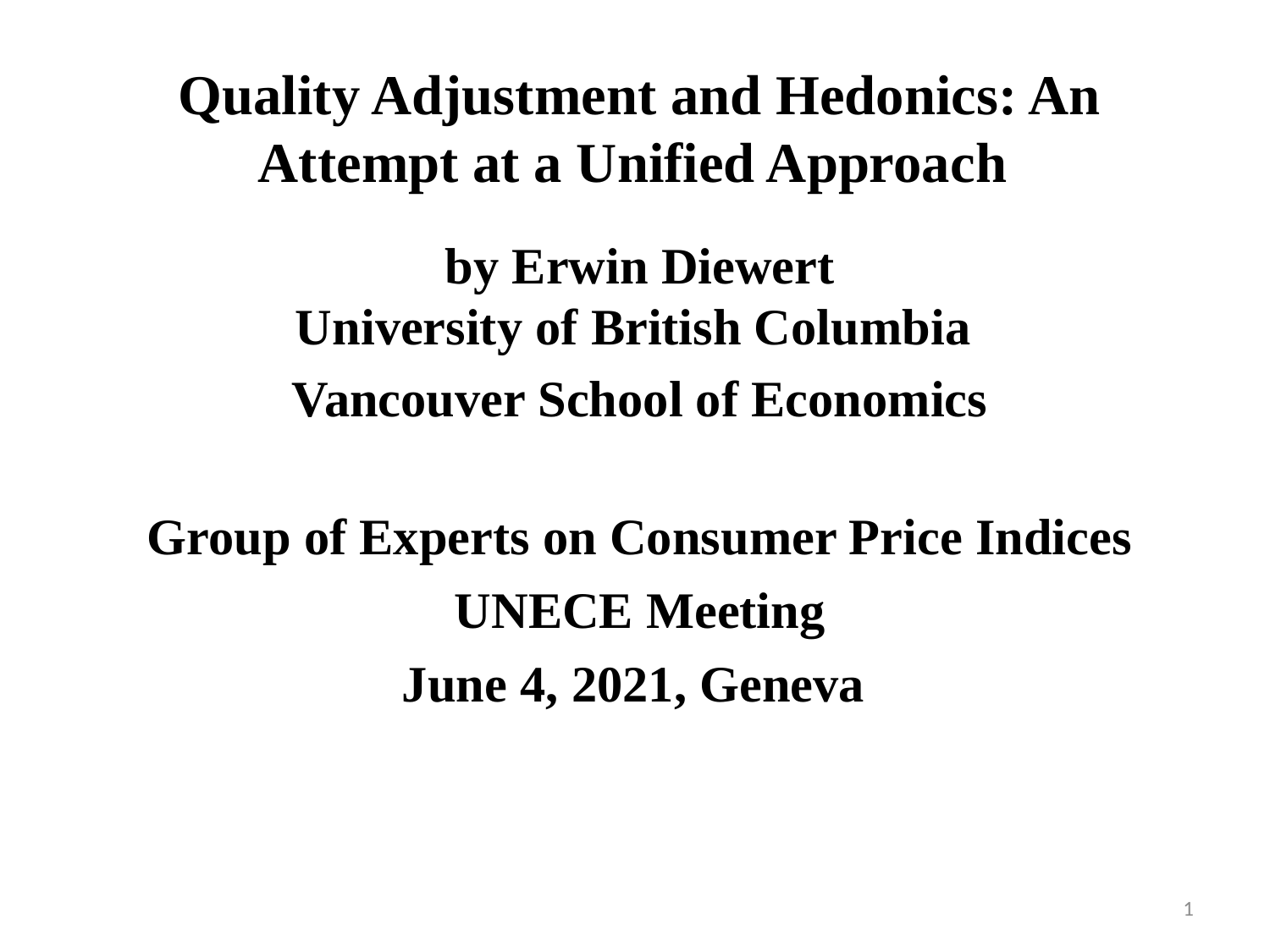

# Quality Adjustment and Hedonics: An Attempt at a Unified Approach
by Erwin Diewert
University of British Columbia
Vancouver School of Economics

Group of Experts on Consumer Price Indices
UNECE Meeting
June 4, 2021, Geneva

1